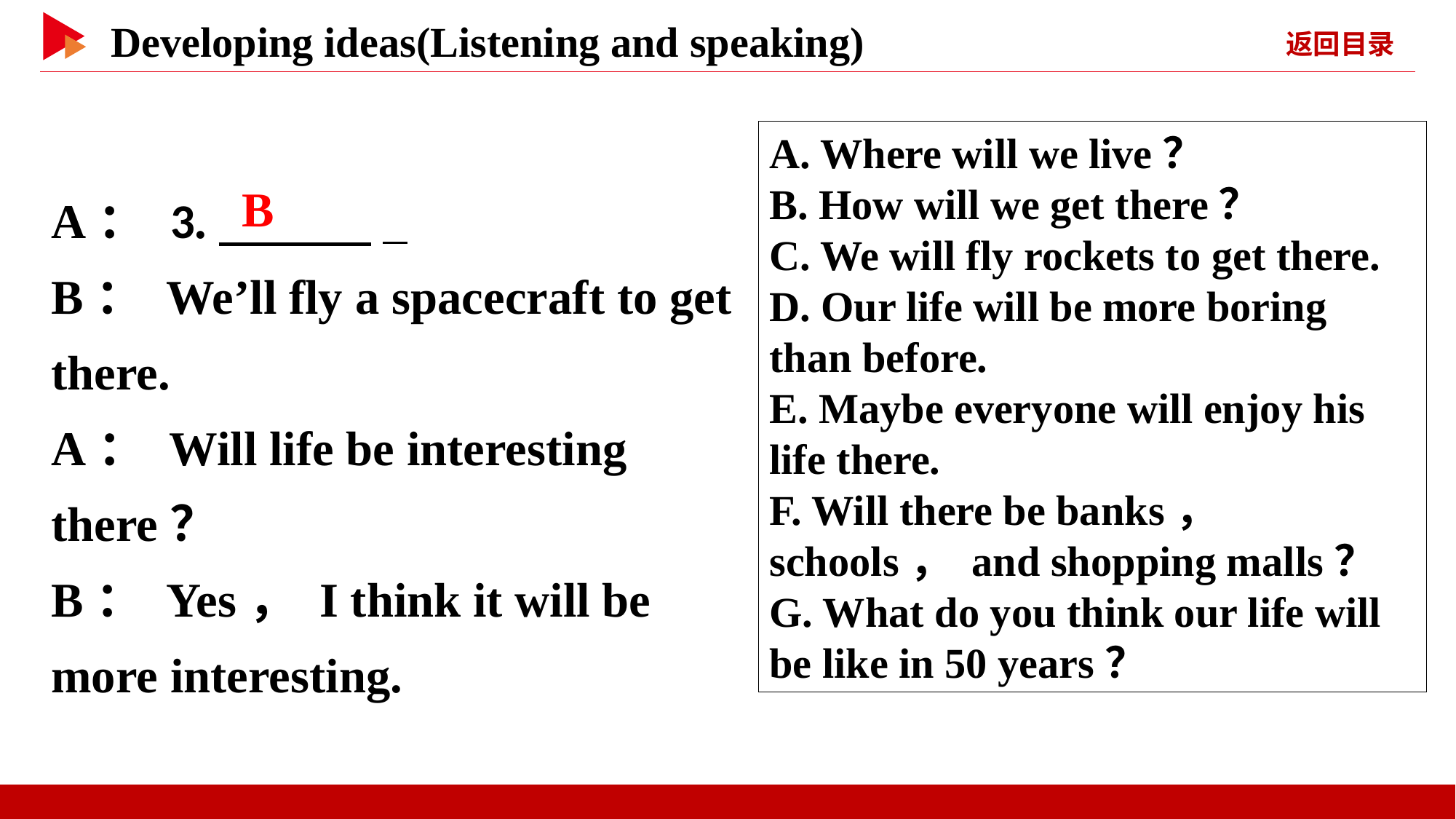

A. Where will we live？
B. How will we get there？
C. We will fly rockets to get there.
D. Our life will be more boring than before.
E. Maybe everyone will enjoy his life there.
F. Will there be banks， schools， and shopping malls？
G. What do you think our life will be like in 50 years？
A： 3.　  　   _
B： We’ll fly a spacecraft to get there.
A： Will life be interesting there？
B： Yes， I think it will be more interesting.
　B